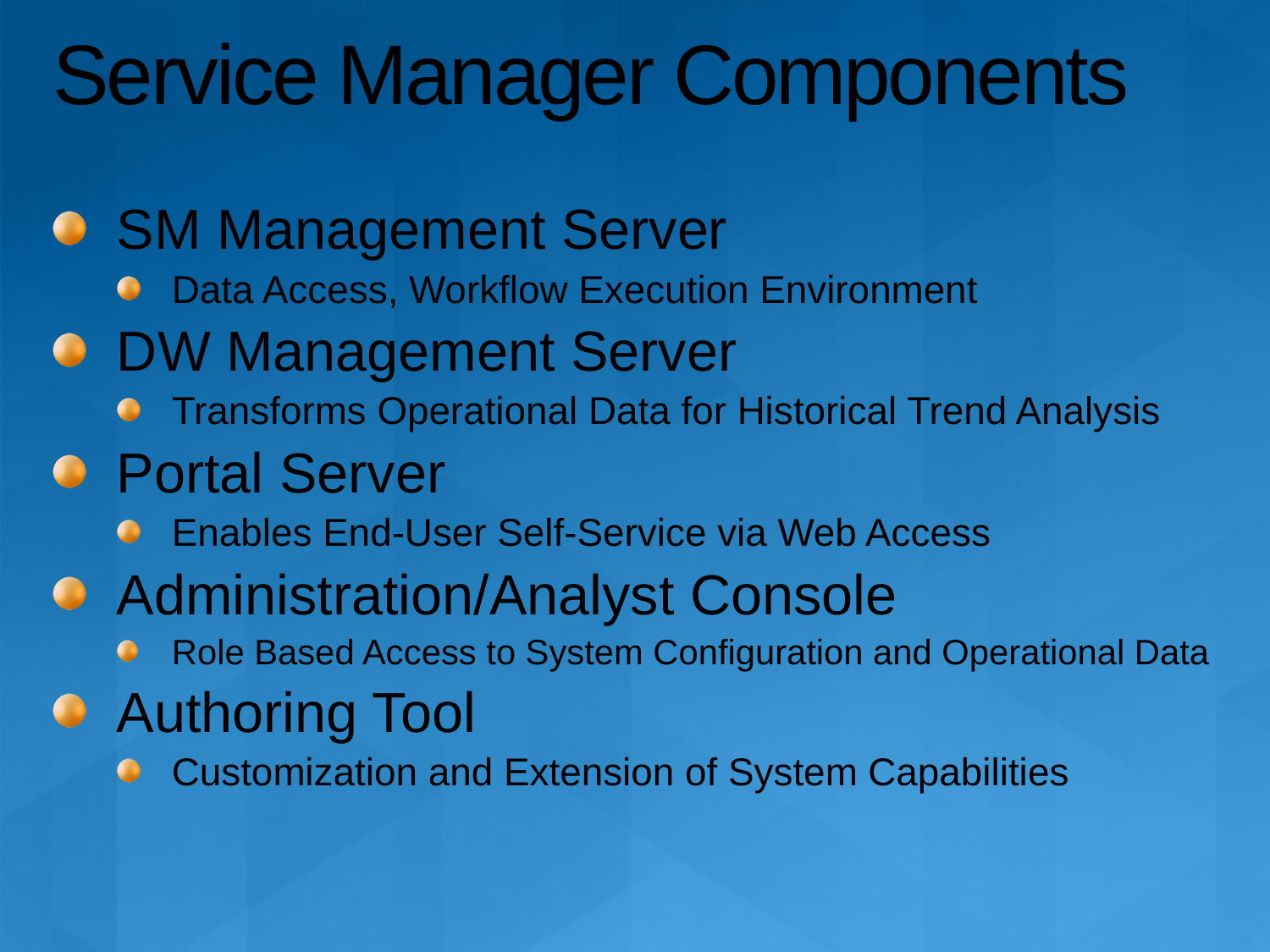

# Service Manager Components
SM Management Server
Data Access, Workflow Execution Environment
DW Management Server
Transforms Operational Data for Historical Trend Analysis
Portal Server
Enables End-User Self-Service via Web Access
Administration/Analyst Console
Role Based Access to System Configuration and Operational Data
Authoring Tool
Customization and Extension of System Capabilities